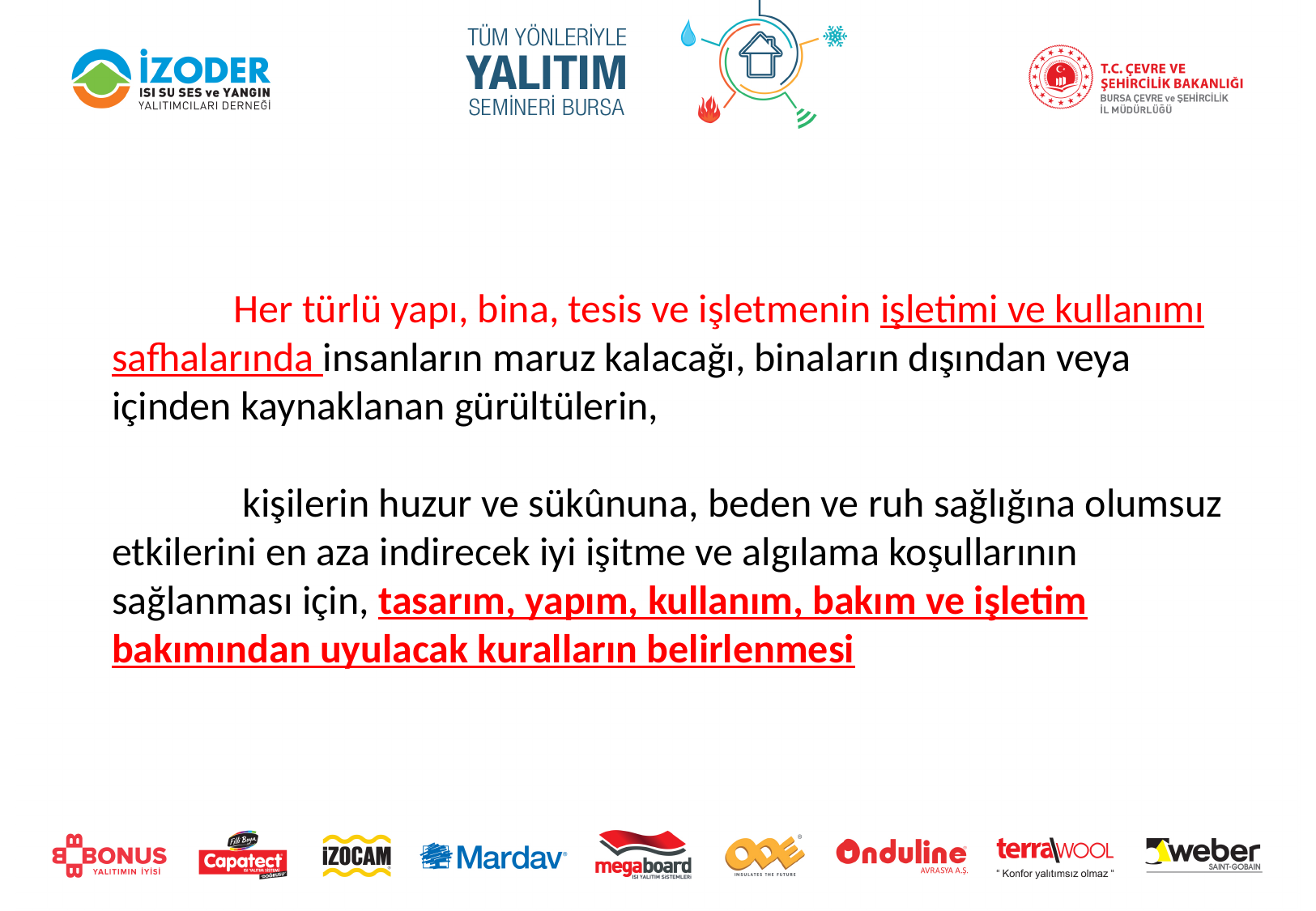

Her türlü yapı, bina, tesis ve işletmenin işletimi ve kullanımı safhalarında insanların maruz kalacağı, binaların dışından veya içinden kaynaklanan gürültülerin,

	 kişilerin huzur ve sükûnuna, beden ve ruh sağlığına olumsuz etkilerini en aza indirecek iyi işitme ve algılama koşullarının sağlanması için, tasarım, yapım, kullanım, bakım ve işletim bakımından uyulacak kuralların belirlenmesi